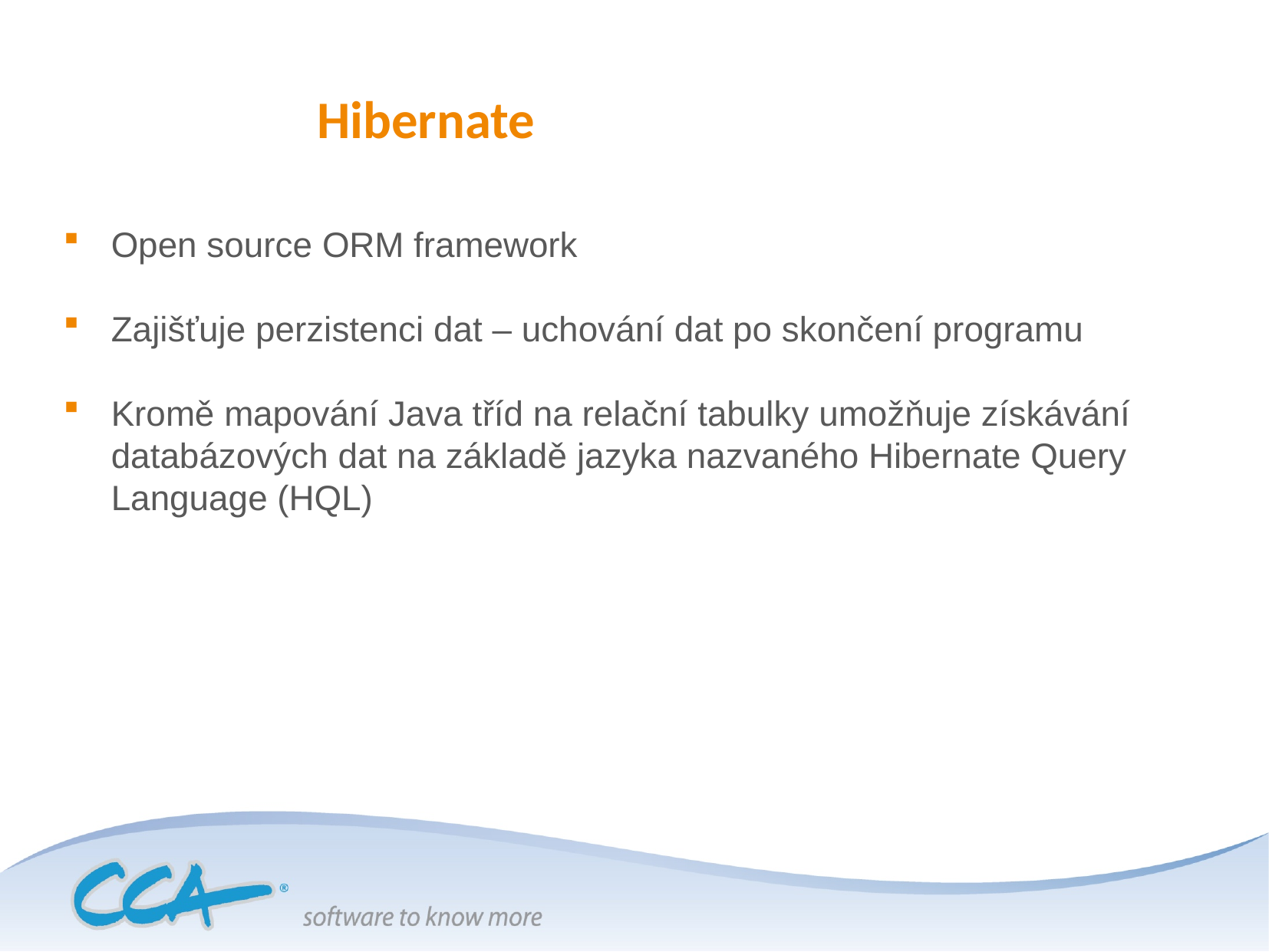

# Hibernate
Open source ORM framework
Zajišťuje perzistenci dat – uchování dat po skončení programu
Kromě mapování Java tříd na relační tabulky umožňuje získávání databázových dat na základě jazyka nazvaného Hibernate Query Language (HQL)